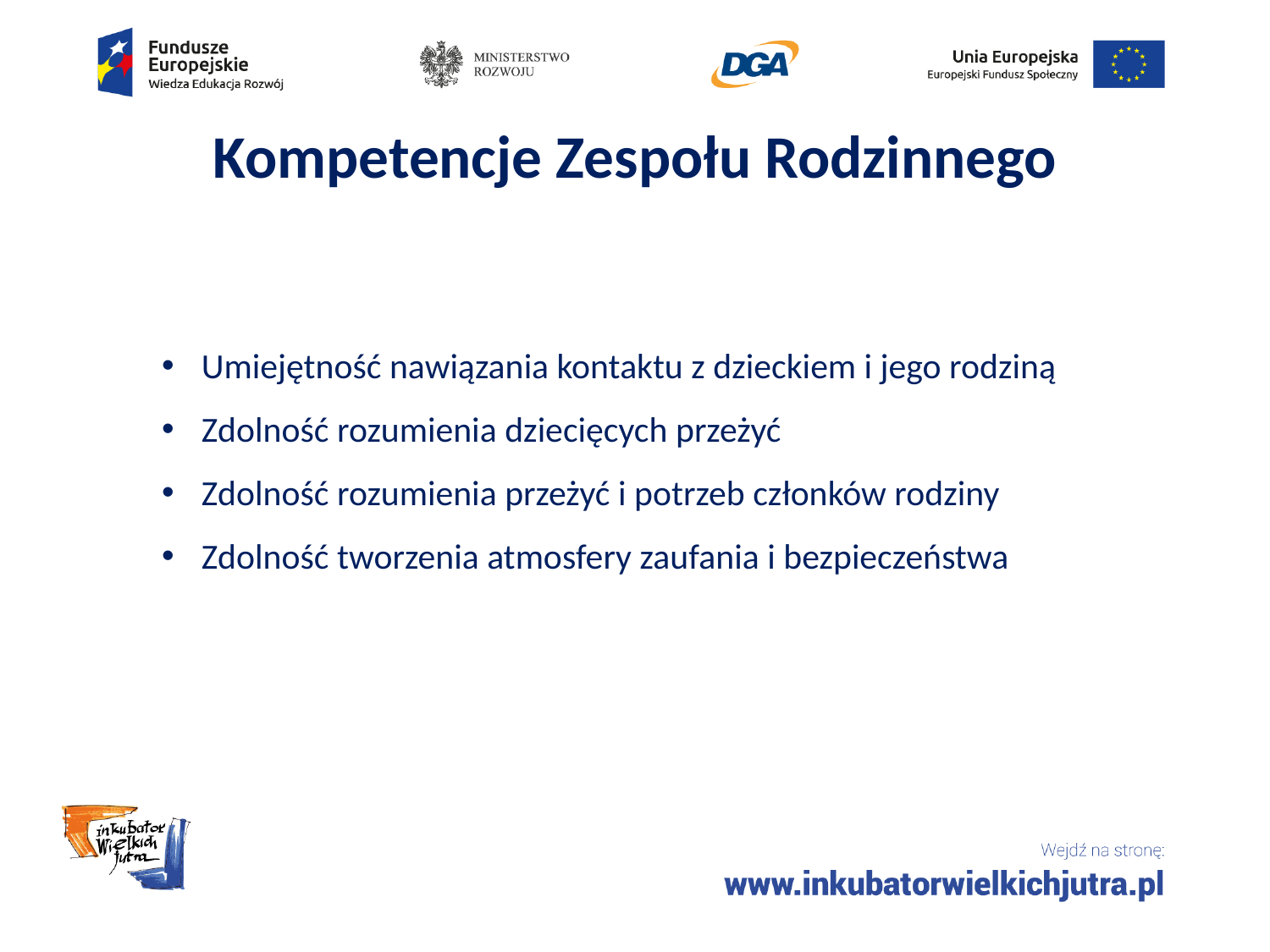

# Kompetencje Zespołu Rodzinnego
Umiejętność nawiązania kontaktu z dzieckiem i jego rodziną
Zdolność rozumienia dziecięcych przeżyć
Zdolność rozumienia przeżyć i potrzeb członków rodziny
Zdolność tworzenia atmosfery zaufania i bezpieczeństwa